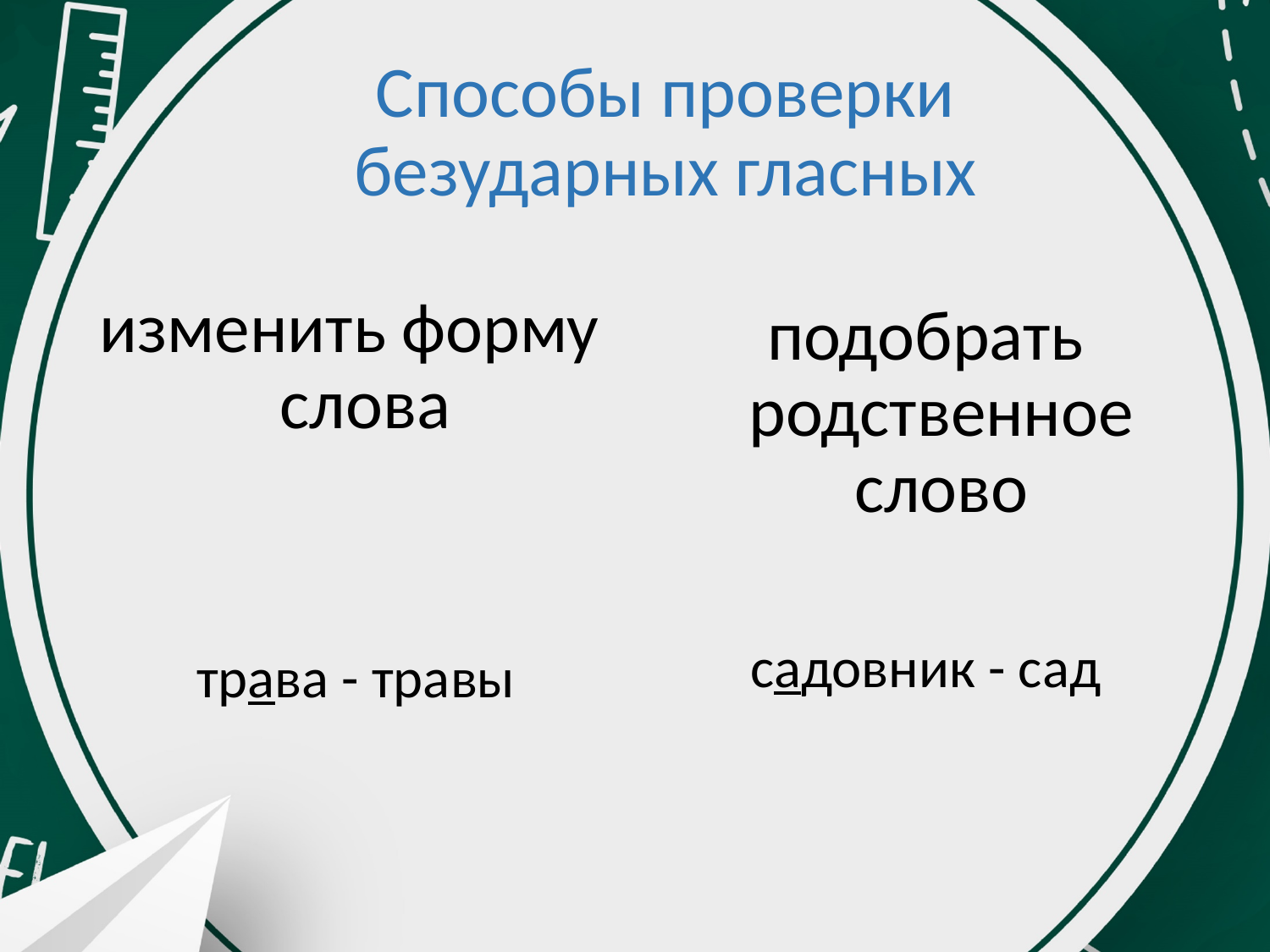

# Способы проверки безударных гласных

подобрать родственное слово

садовник - сад
изменить форму слова

 трава - травы